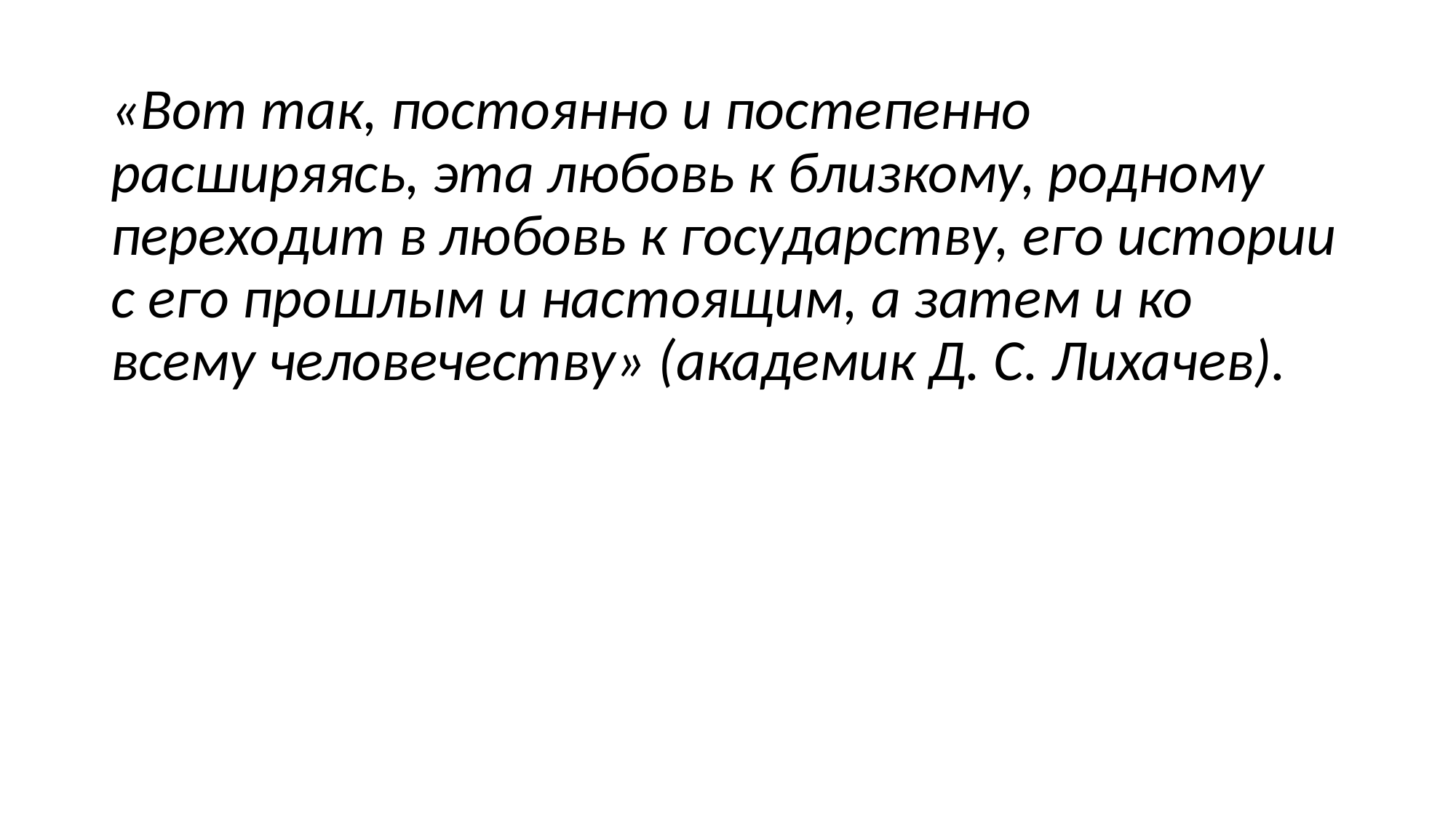

# «Вот так, постоянно и постепенно расширяясь, эта любовь к близкому, родному переходит в любовь к государству, его истории с его прошлым и настоящим, а затем и ко всему человечеству» (академик Д. С. Лихачев).